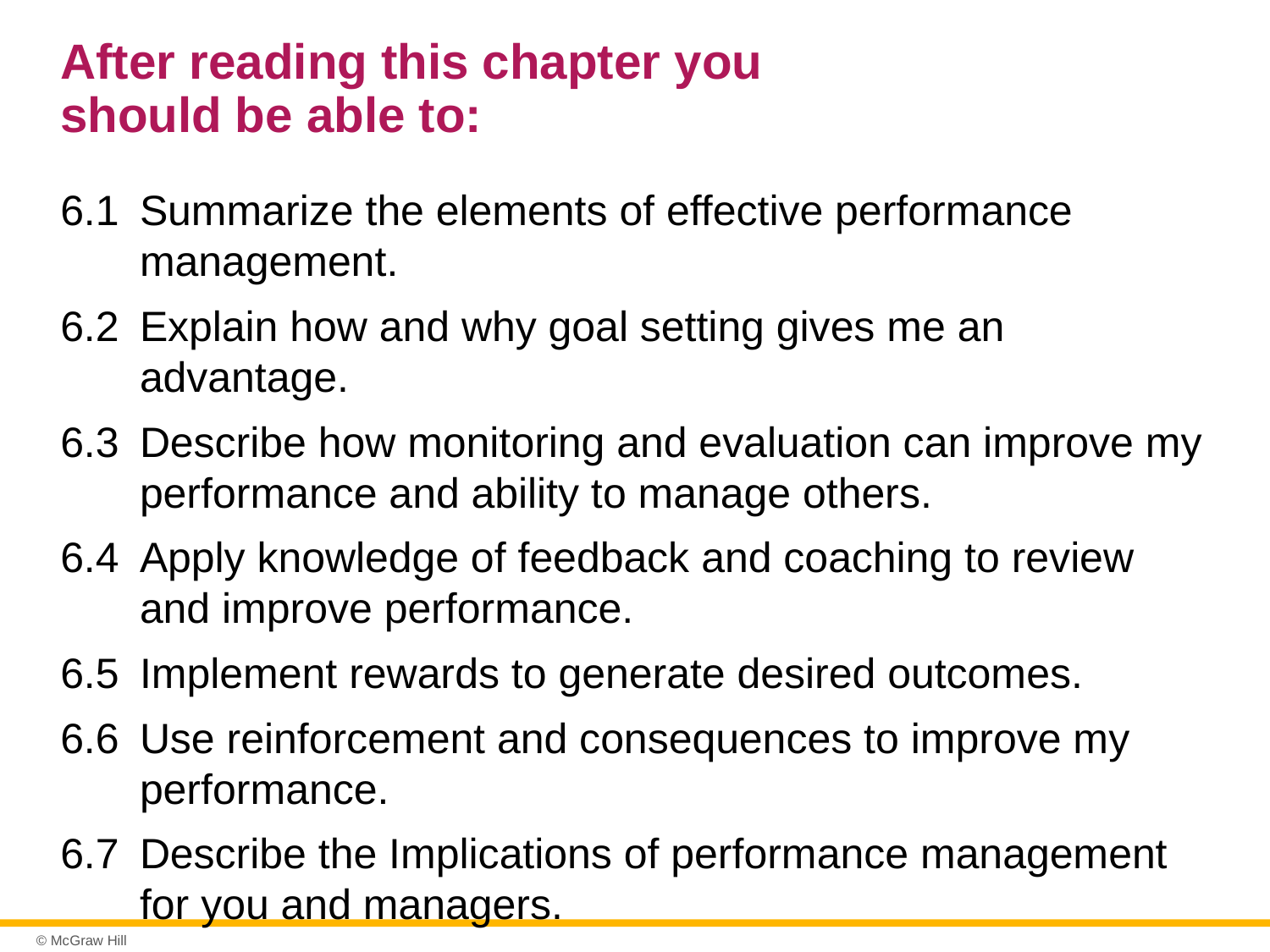

# After reading this chapter you should be able to:
6.1	Summarize the elements of effective performance management.
6.2	Explain how and why goal setting gives me an advantage.
6.3	Describe how monitoring and evaluation can improve my performance and ability to manage others.
6.4	Apply knowledge of feedback and coaching to review and improve performance.
6.5	Implement rewards to generate desired outcomes.
6.6	Use reinforcement and consequences to improve my performance.
6.7	Describe the Implications of performance management for you and managers.